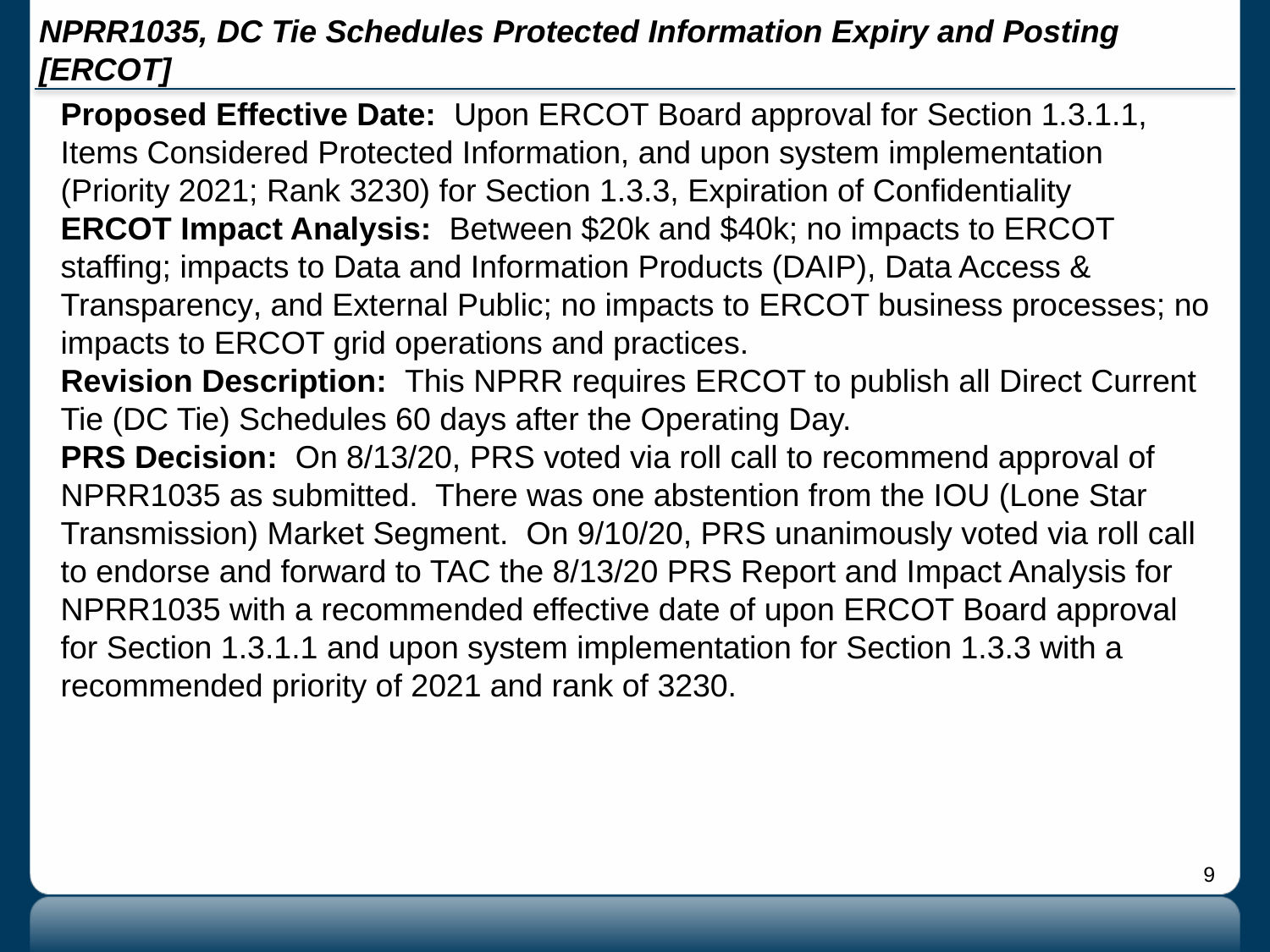

# NPRR1035, DC Tie Schedules Protected Information Expiry and Posting [ERCOT]
Proposed Effective Date:  Upon ERCOT Board approval for Section 1.3.1.1, Items Considered Protected Information, and upon system implementation (Priority 2021; Rank 3230) for Section 1.3.3, Expiration of Confidentiality
ERCOT Impact Analysis:  Between $20k and $40k; no impacts to ERCOT staffing; impacts to Data and Information Products (DAIP), Data Access & Transparency, and External Public; no impacts to ERCOT business processes; no impacts to ERCOT grid operations and practices.
Revision Description:  This NPRR requires ERCOT to publish all Direct Current Tie (DC Tie) Schedules 60 days after the Operating Day.
PRS Decision:  On 8/13/20, PRS voted via roll call to recommend approval of NPRR1035 as submitted.  There was one abstention from the IOU (Lone Star Transmission) Market Segment.  On 9/10/20, PRS unanimously voted via roll call to endorse and forward to TAC the 8/13/20 PRS Report and Impact Analysis for NPRR1035 with a recommended effective date of upon ERCOT Board approval for Section 1.3.1.1 and upon system implementation for Section 1.3.3 with a recommended priority of 2021 and rank of 3230.